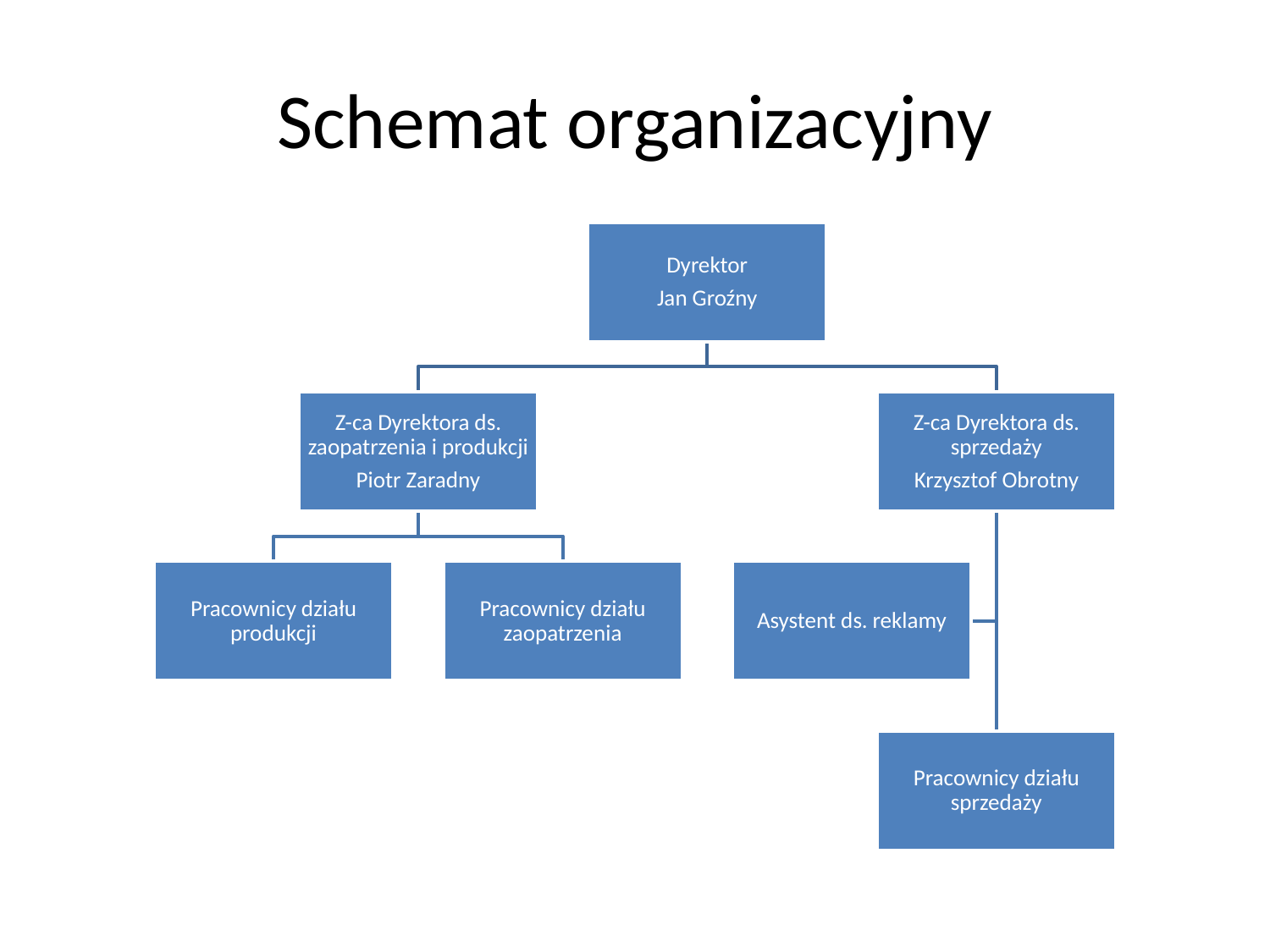

# Schemat organizacyjny
Dyrektor
Jan Groźny
Z-ca Dyrektora ds. zaopatrzenia i produkcji
Piotr Zaradny
Pracownicy działu produkcji
Pracownicy działu zaopatrzenia
Z-ca Dyrektora ds. sprzedaży
Krzysztof Obrotny
Pracownicy działu sprzedaży
Asystent ds. reklamy